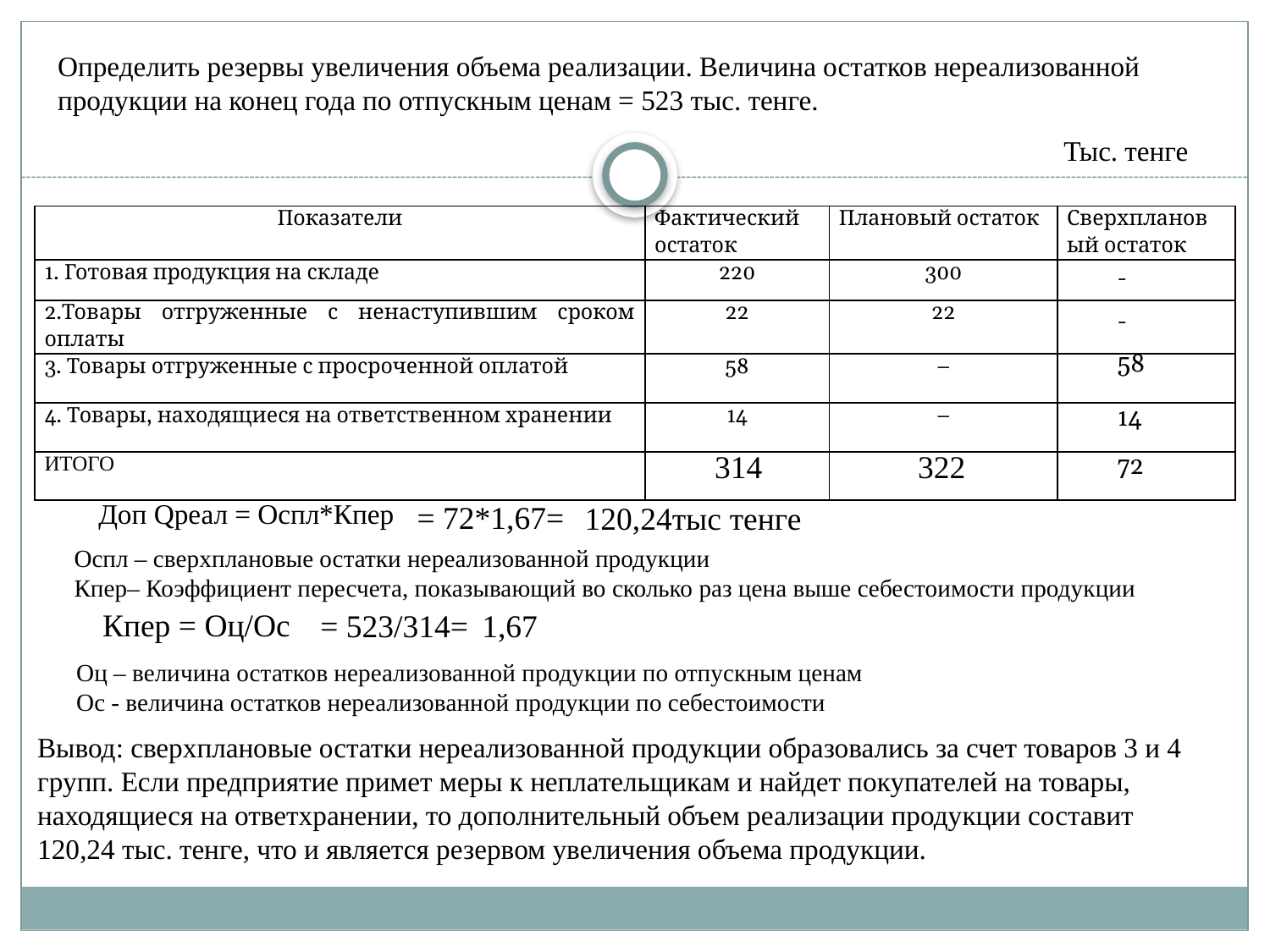

Определить резервы увеличения объема реализации. Величина остатков нереализованной продукции на конец года по отпускным ценам = 523 тыс. тенге.

Тыс. тенге
| Показатели | Фактический остаток | Плановый остаток | Сверхплановый остаток |
| --- | --- | --- | --- |
| 1. Готовая продукция на складе | 220 | 300 |  |
| 2.Товары отгруженные с ненаступившим сроком оплаты | 22 | 22 |  |
| 3. Товары отгруженные с просроченной оплатой | 58 | – |  |
| 4. Товары, находящиеся на ответственном хранении | 14 | – |  |
| ИТОГО |  |  |  |
-
-
58
14
314
322
72
Доп Qреал = Оспл*Кпер
= 72*1,67=
120,24тыс тенге
Оспл – сверхплановые остатки нереализованной продукции
Кпер– Коэффициент пересчета, показывающий во сколько раз цена выше себестоимости продукции
Кпер = Оц/Ос
= 523/314=
1,67
Оц – величина остатков нереализованной продукции по отпускным ценам
Ос - величина остатков нереализованной продукции по себестоимости
Вывод: сверхплановые остатки нереализованной продукции образовались за счет товаров 3 и 4 групп. Если предприятие примет меры к неплательщикам и найдет покупателей на товары, находящиеся на ответхранении, то дополнительный объем реализации продукции составит 120,24 тыс. тенге, что и является резервом увеличения объема продукции.